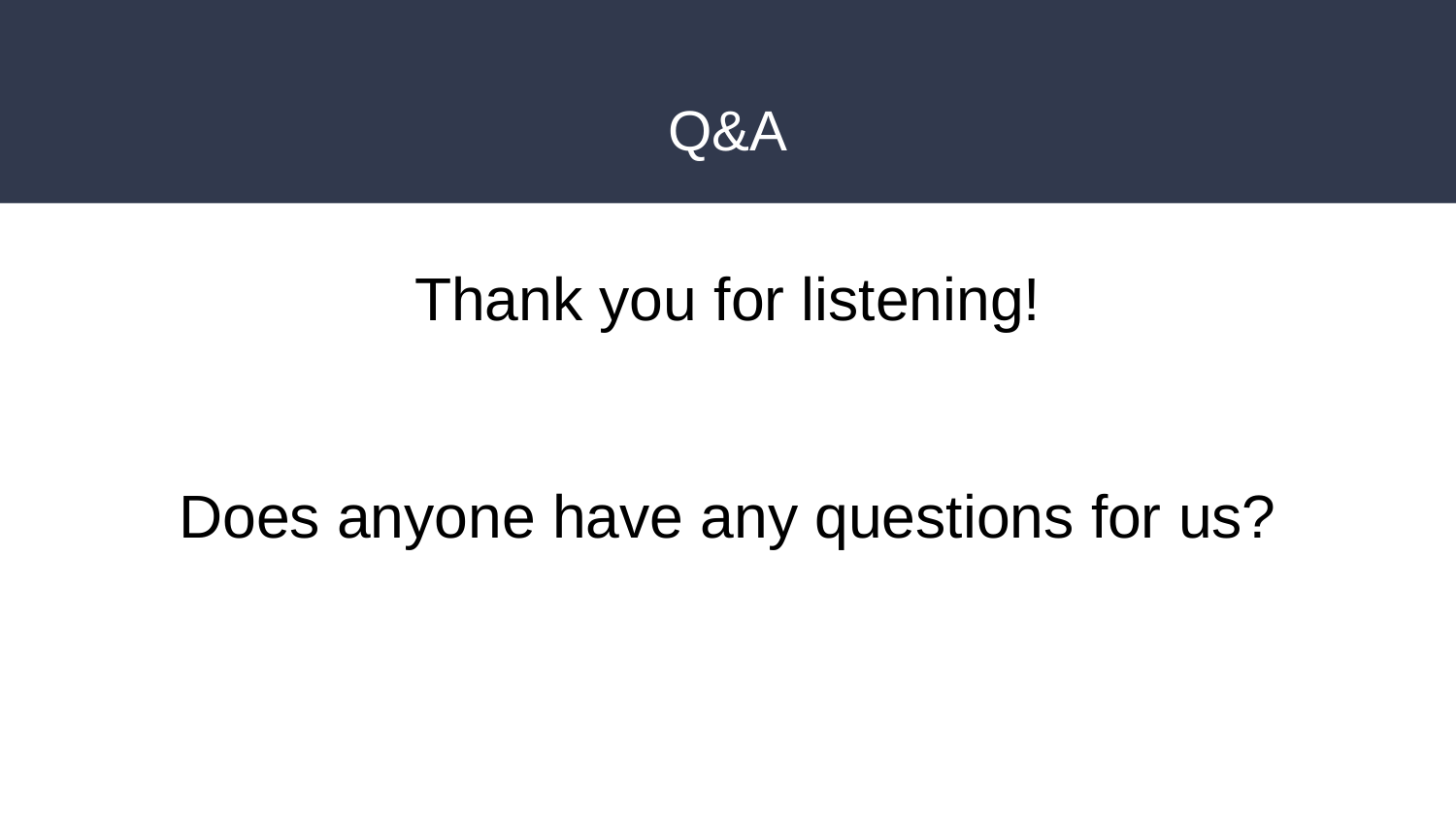

# Q&A
Thank you for listening!

Does anyone have any questions for us?